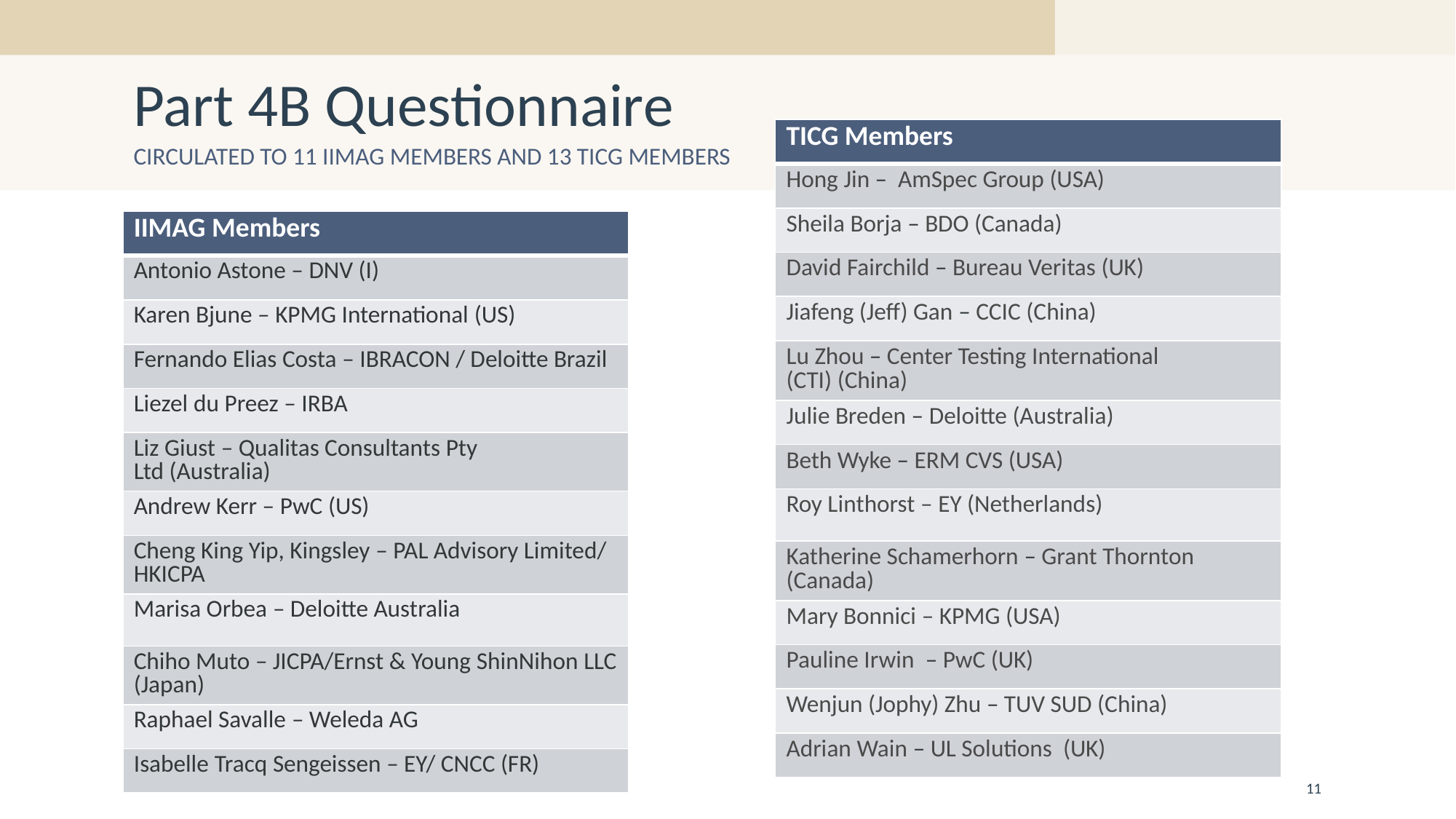

# Part 4B Questionnaire
| TICG Members |
| --- |
| Hong Jin – AmSpec Group (USA) |
| Sheila Borja – BDO (Canada) |
| David Fairchild – Bureau Veritas (UK) |
| Jiafeng (Jeff) Gan – CCIC (China) |
| Lu Zhou – Center Testing International (CTI) (China) |
| Julie Breden – Deloitte (Australia) |
| Beth Wyke – ERM CVS (USA) |
| Roy Linthorst – EY (Netherlands) |
| Katherine Schamerhorn – Grant Thornton (Canada) |
| Mary Bonnici – KPMG (USA) |
| Pauline Irwin  – PwC (UK) |
| Wenjun (Jophy) Zhu – TUV SUD (China) |
| Adrian Wain – UL Solutions  (UK) |
Circulated to 11 IIMAG Members and 13 TICG Members
| IIMAG Members |
| --- |
| Antonio Astone – DNV (I) |
| Karen Bjune – KPMG International (US) |
| Fernando Elias Costa – IBRACON / Deloitte Brazil |
| Liezel du Preez – IRBA |
| Liz Giust – Qualitas Consultants Pty Ltd (Australia) |
| Andrew Kerr – PwC (US) |
| Cheng King Yip, Kingsley – PAL Advisory Limited/ HKICPA |
| Marisa Orbea – Deloitte Australia |
| Chiho Muto – JICPA/Ernst & Young ShinNihon LLC (Japan) |
| Raphael Savalle – Weleda AG |
| Isabelle Tracq Sengeissen – EY/ CNCC (FR) |

11